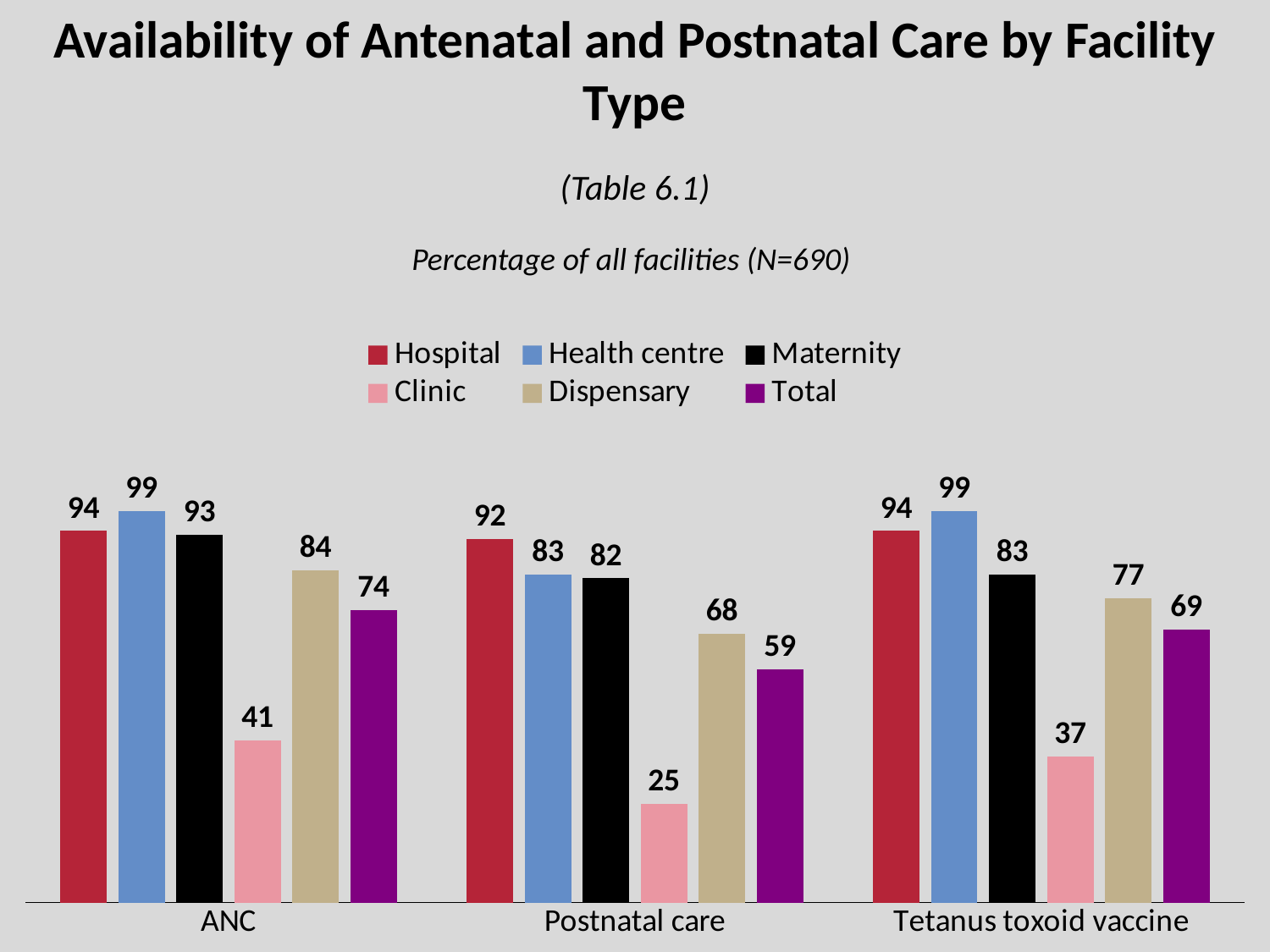

Availability of Antenatal and Postnatal Care by Facility Type
(Table 6.1)
Percentage of all facilities (N=690)

### Chart

| Category | Hospital | Health centre | Maternity | Clinic | Dispensary | Total |
|---|---|---|---|---|---|---|
| ANC | 94.0 | 99.0 | 93.0 | 41.0 | 84.0 | 74.0 |
| Postnatal care | 92.0 | 83.0 | 82.0 | 25.0 | 68.0 | 59.0 |
| Tetanus toxoid vaccine | 94.0 | 99.0 | 83.0 | 37.0 | 77.0 | 69.0 |